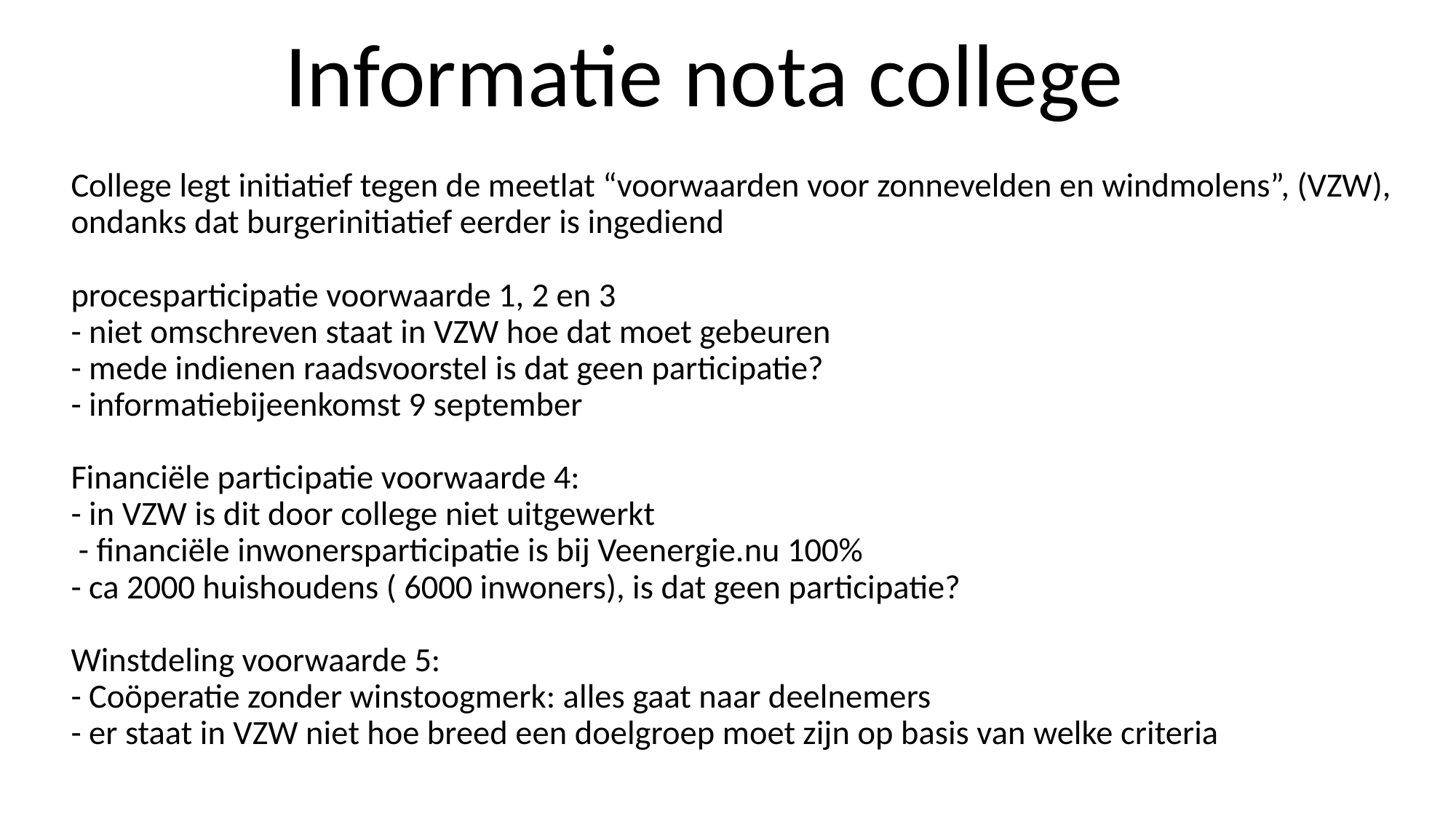

# Informatie nota college
College legt initiatief tegen de meetlat “voorwaarden voor zonnevelden en windmolens”, (VZW), ondanks dat burgerinitiatief eerder is ingediend
procesparticipatie voorwaarde 1, 2 en 3
- niet omschreven staat in VZW hoe dat moet gebeuren
- mede indienen raadsvoorstel is dat geen participatie?
- informatiebijeenkomst 9 september
Financiële participatie voorwaarde 4:
- in VZW is dit door college niet uitgewerkt
 - financiële inwonersparticipatie is bij Veenergie.nu 100%
- ca 2000 huishoudens ( 6000 inwoners), is dat geen participatie?
Winstdeling voorwaarde 5:
- Coöperatie zonder winstoogmerk: alles gaat naar deelnemers
- er staat in VZW niet hoe breed een doelgroep moet zijn op basis van welke criteria